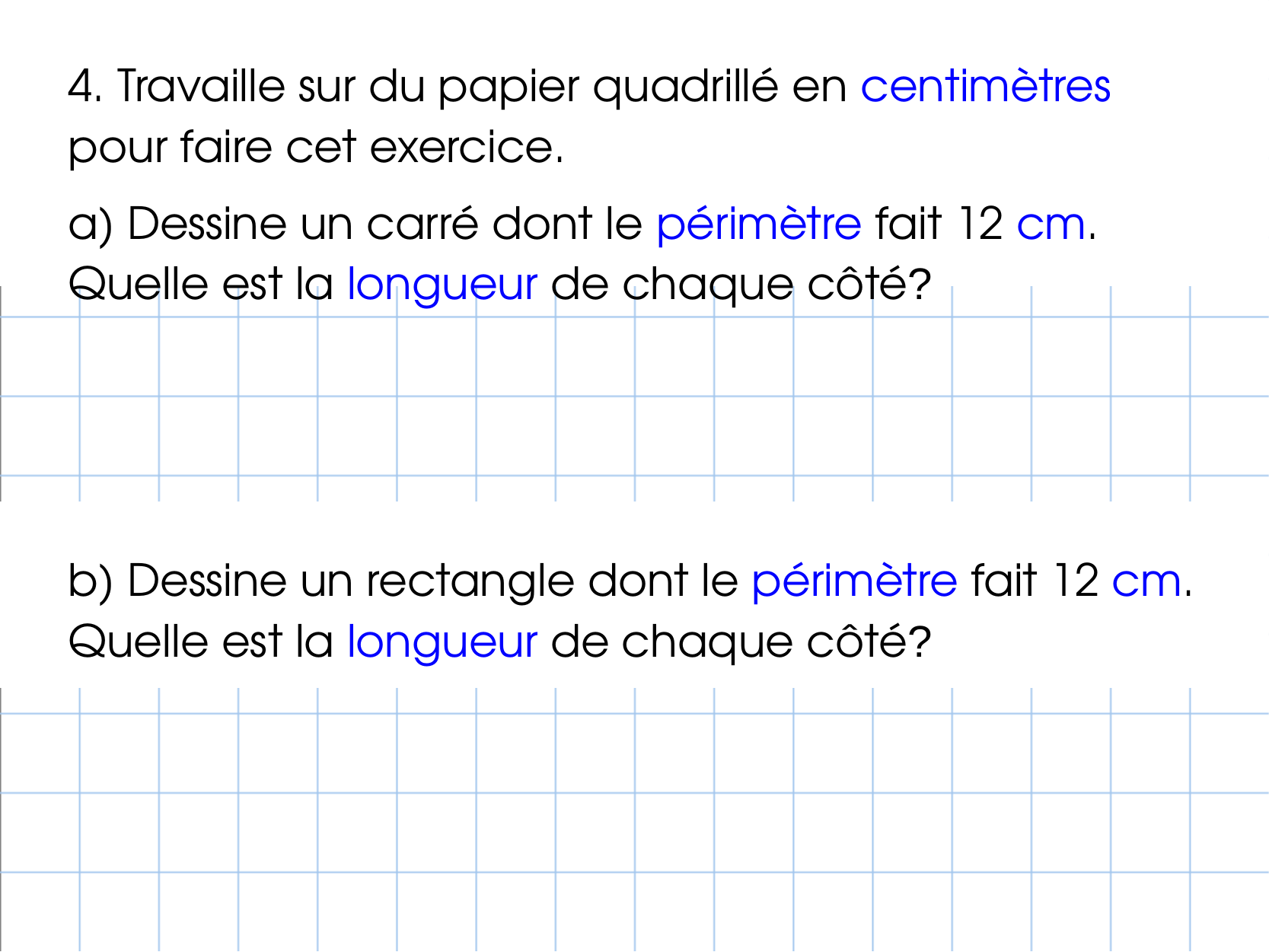

4. Travaille sur du papier quadrillé en centimètres pour faire cet exercice.
a) Dessine un carré dont le périmètre fait 12 cm. Quelle est la longueur de chaque côté?

b) Dessine un rectangle dont le périmètre fait 12 cm. Quelle est la longueur de chaque côté?